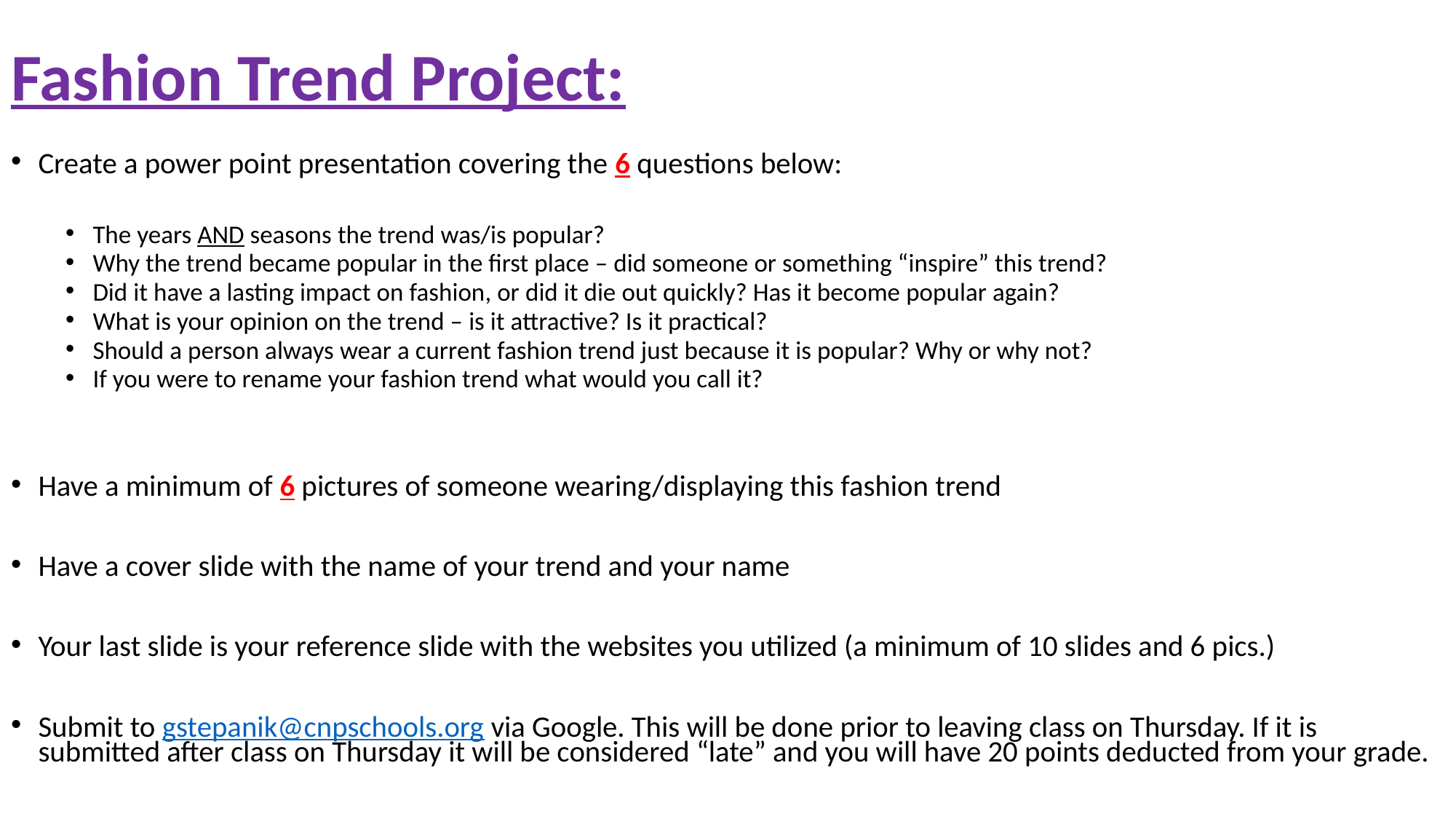

# Fashion Trend Project:
Create a power point presentation covering the 6 questions below:

The years AND seasons the trend was/is popular?
Why the trend became popular in the first place – did someone or something “inspire” this trend?
Did it have a lasting impact on fashion, or did it die out quickly? Has it become popular again?
What is your opinion on the trend – is it attractive? Is it practical?
Should a person always wear a current fashion trend just because it is popular? Why or why not?
If you were to rename your fashion trend what would you call it?

Have a minimum of 6 pictures of someone wearing/displaying this fashion trend

Have a cover slide with the name of your trend and your name

Your last slide is your reference slide with the websites you utilized (a minimum of 10 slides and 6 pics.)

Submit to gstepanik@cnpschools.org via Google. This will be done prior to leaving class on Thursday. If it is submitted after class on Thursday it will be considered “late” and you will have 20 points deducted from your grade.